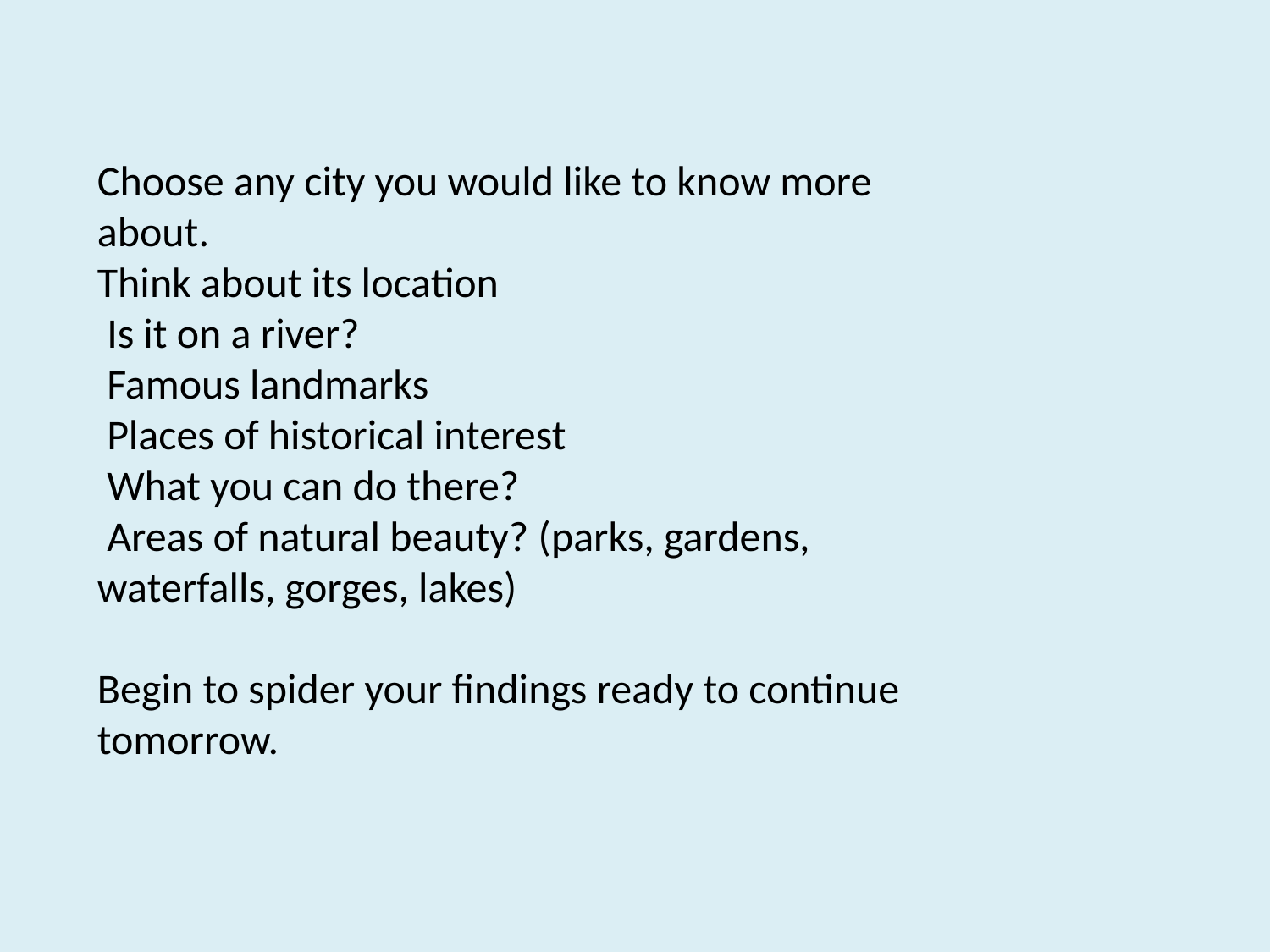

Choose any city you would like to know more about.
Think about its location
 Is it on a river?
 Famous landmarks
 Places of historical interest
 What you can do there?
 Areas of natural beauty? (parks, gardens, waterfalls, gorges, lakes)

Begin to spider your findings ready to continue tomorrow.